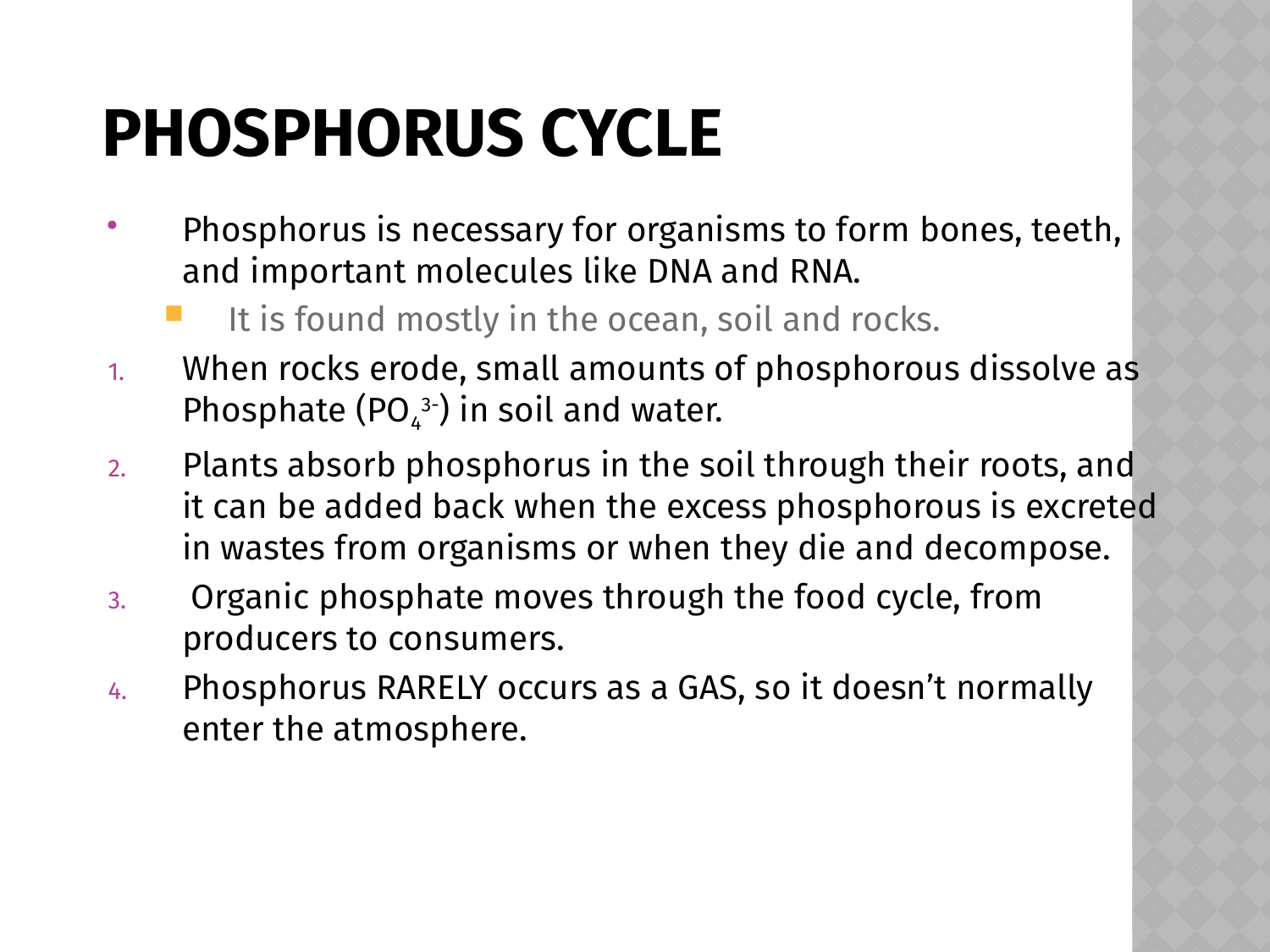

# Phosphorus Cycle
Phosphorus is necessary for organisms to form bones, teeth, and important molecules like DNA and RNA.
It is found mostly in the ocean, soil and rocks.
When rocks erode, small amounts of phosphorous dissolve as Phosphate (PO43-) in soil and water.
Plants absorb phosphorus in the soil through their roots, and it can be added back when the excess phosphorous is excreted in wastes from organisms or when they die and decompose.
 Organic phosphate moves through the food cycle, from producers to consumers.
Phosphorus RARELY occurs as a GAS, so it doesn’t normally enter the atmosphere.